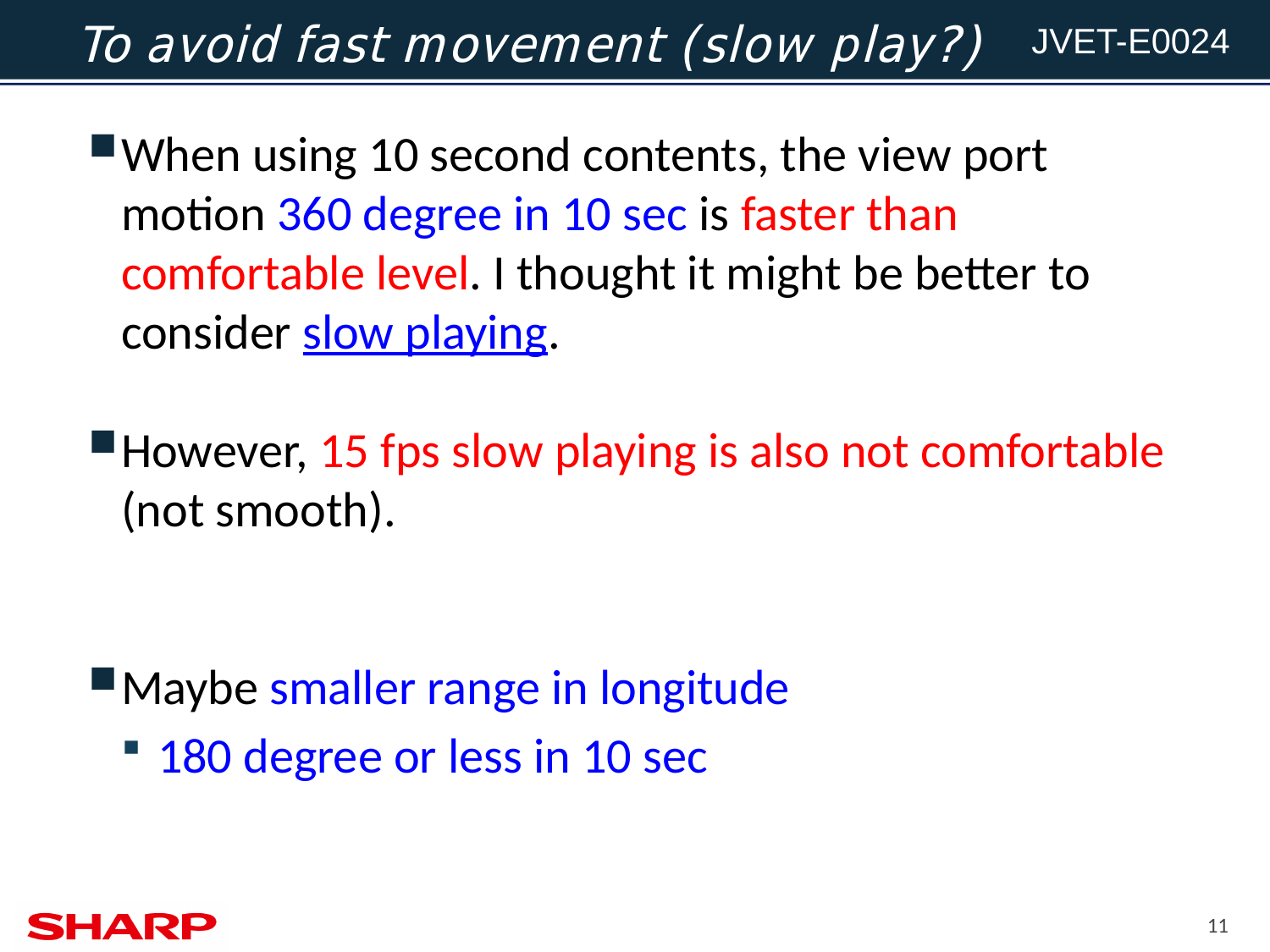

# To avoid fast movement (slow play?)
When using 10 second contents, the view port motion 360 degree in 10 sec is faster than comfortable level. I thought it might be better to consider slow playing.

However, 15 fps slow playing is also not comfortable (not smooth).

Maybe smaller range in longitude
180 degree or less in 10 sec

11